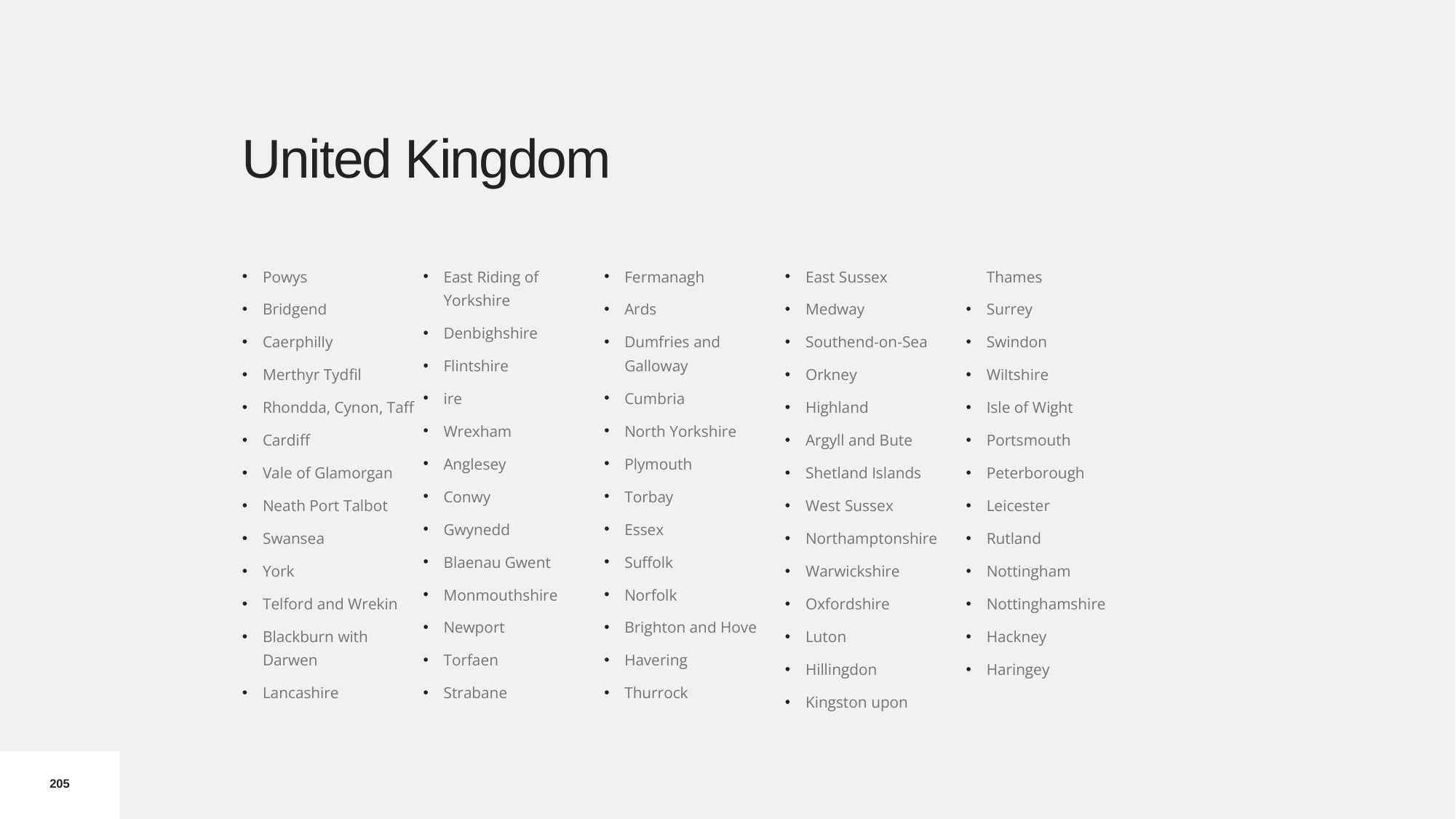

# United Kingdom
Powys
Bridgend
Caerphilly
Merthyr Tydfil
Rhondda, Cynon, Taff
Cardiff
Vale of Glamorgan
Neath Port Talbot
Swansea
York
Telford and Wrekin
Blackburn with Darwen
Lancashire
East Riding of Yorkshire
Denbighshire
Flintshire
ire
Wrexham
Anglesey
Conwy
Gwynedd
Blaenau Gwent
Monmouthshire
Newport
Torfaen
Strabane
Fermanagh
Ards
Dumfries and Galloway
Cumbria
North Yorkshire
Plymouth
Torbay
Essex
Suffolk
Norfolk
Brighton and Hove
Havering
Thurrock
East Sussex
Medway
Southend-on-Sea
Orkney
Highland
Argyll and Bute
Shetland Islands
West Sussex
Northamptonshire
Warwickshire
Oxfordshire
Luton
Hillingdon
Kingston upon Thames
Surrey
Swindon
Wiltshire
Isle of Wight
Portsmouth
Peterborough
Leicester
Rutland
Nottingham
Nottinghamshire
Hackney
Haringey